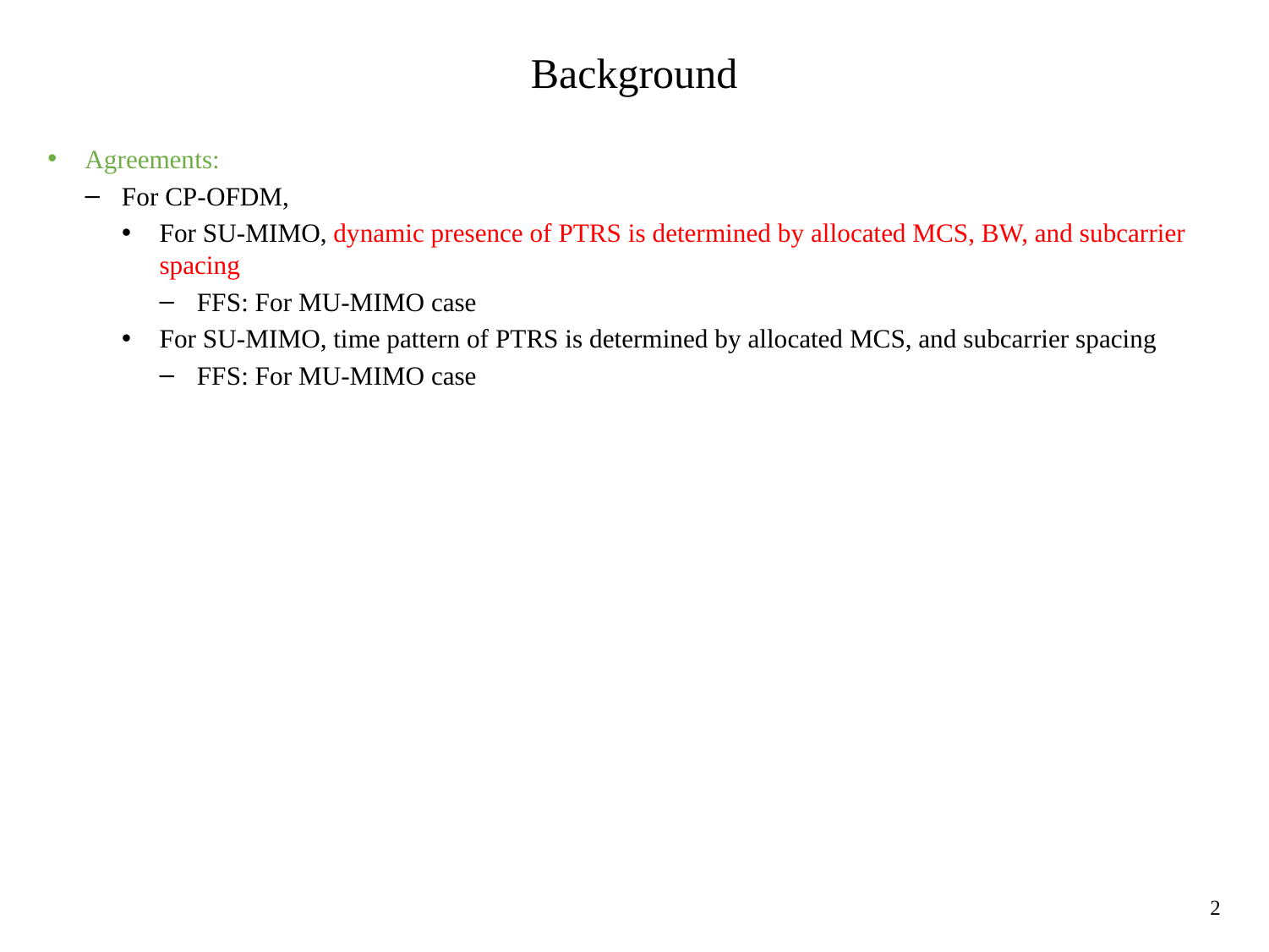

# Background
Agreements:
For CP-OFDM,
For SU-MIMO, dynamic presence of PTRS is determined by allocated MCS, BW, and subcarrier spacing
FFS: For MU-MIMO case
For SU-MIMO, time pattern of PTRS is determined by allocated MCS, and subcarrier spacing
FFS: For MU-MIMO case

2